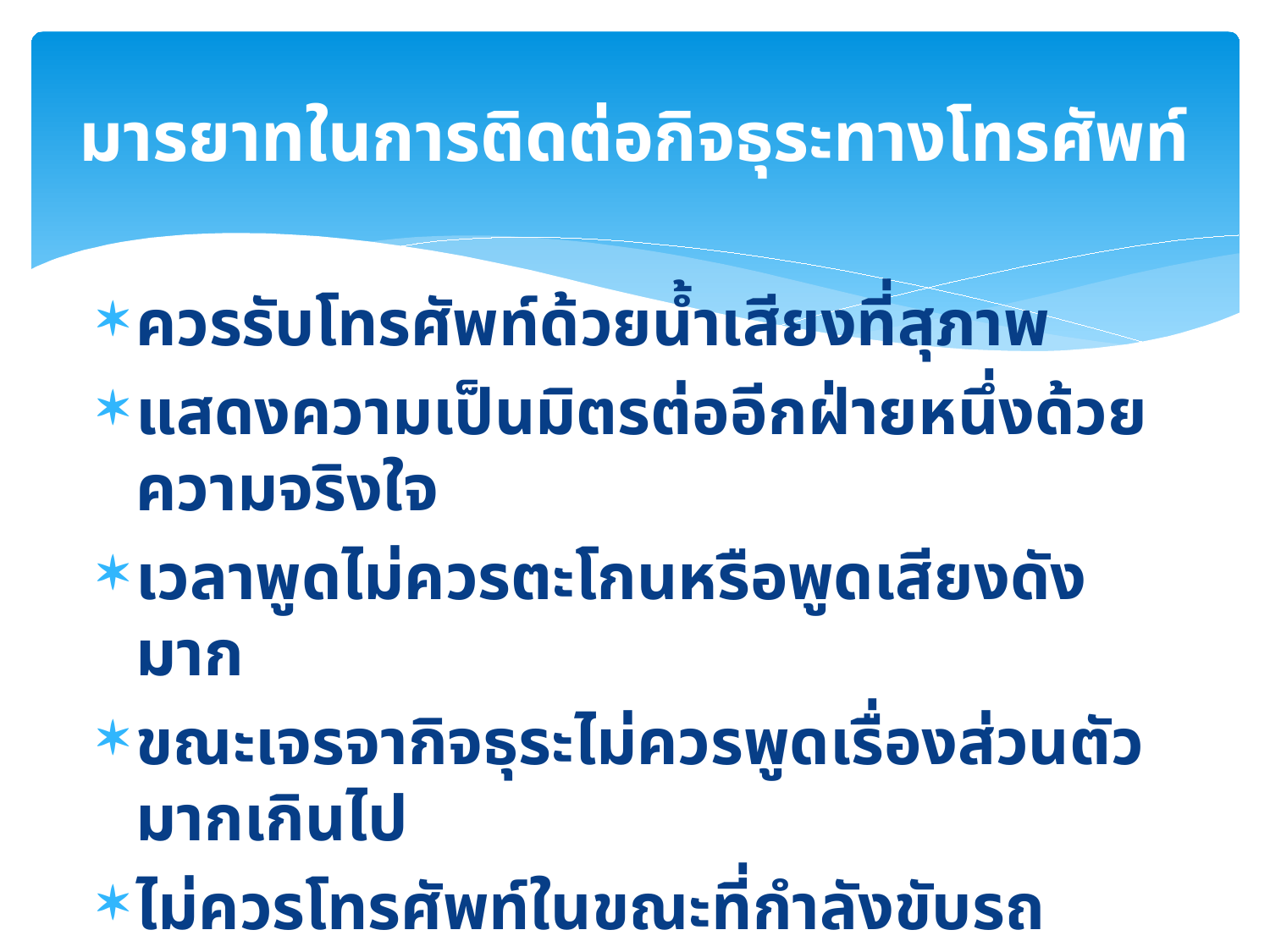

# มารยาทในการติดต่อกิจธุระทางโทรศัพท์
ควรรับโทรศัพท์ด้วยน้ำเสียงที่สุภาพ
แสดงความเป็นมิตรต่ออีกฝ่ายหนึ่งด้วยความจริงใจ
เวลาพูดไม่ควรตะโกนหรือพูดเสียงดังมาก
ขณะเจรจากิจธุระไม่ควรพูดเรื่องส่วนตัวมากเกินไป
ไม่ควรโทรศัพท์ในขณะที่กำลังขับรถ